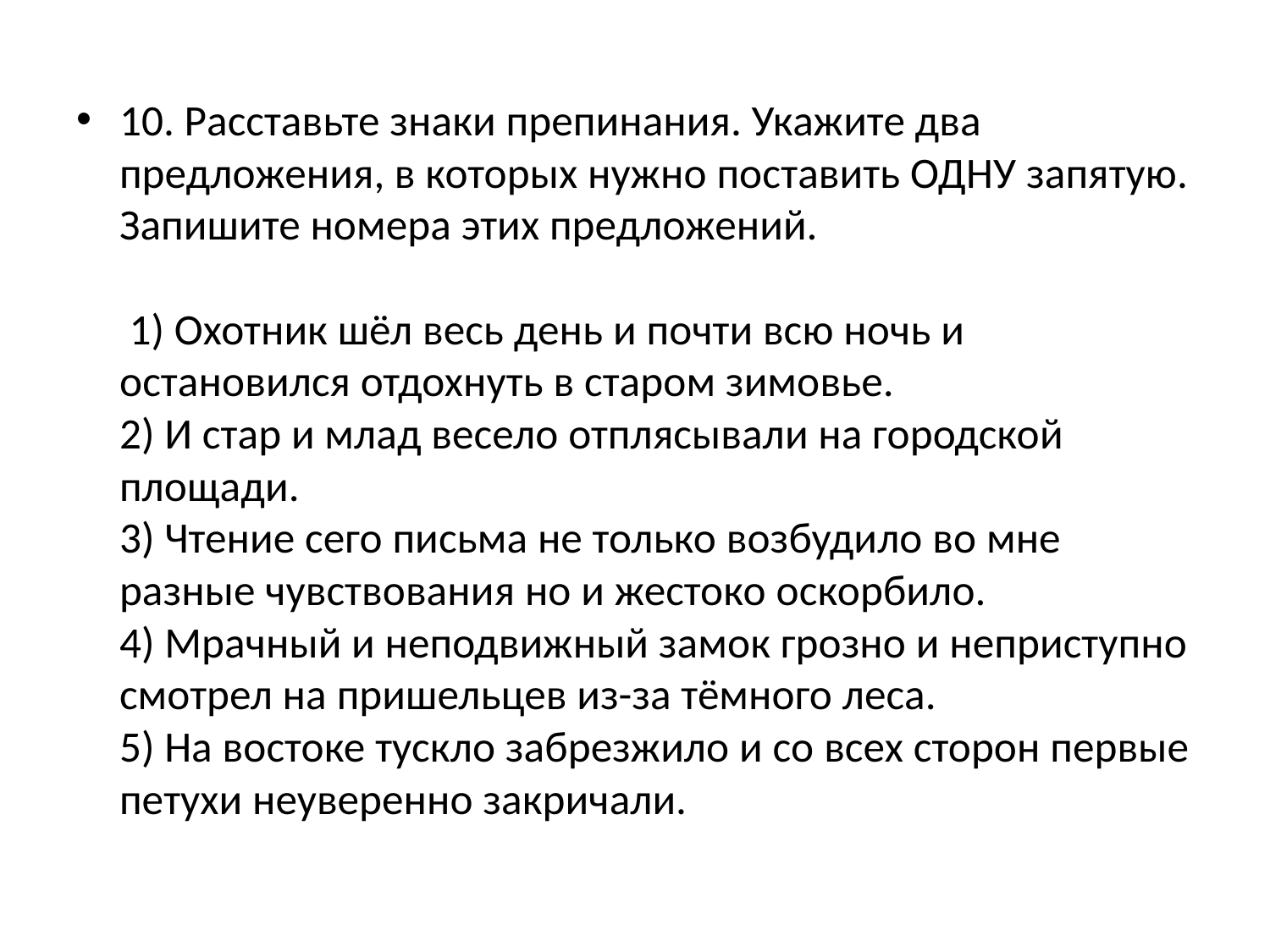

10. Расставьте знаки препинания. Укажите два предложения, в которых нужно поставить ОДНУ запятую. Запишите номера этих предложений. 
 1) Охотник шёл весь день и почти всю ночь и остановился отдохнуть в старом зимовье. 
2) И стар и млад весело отплясывали на городской площади. 
3) Чтение сего письма не только возбудило во мне разные чувствования но и жестоко оскорбило. 
4) Мрачный и неподвижный замок грозно и неприступно смотрел на пришельцев из-за тёмного леса. 
5) На востоке тускло забрезжило и со всех сторон первые петухи неуверенно закричали.